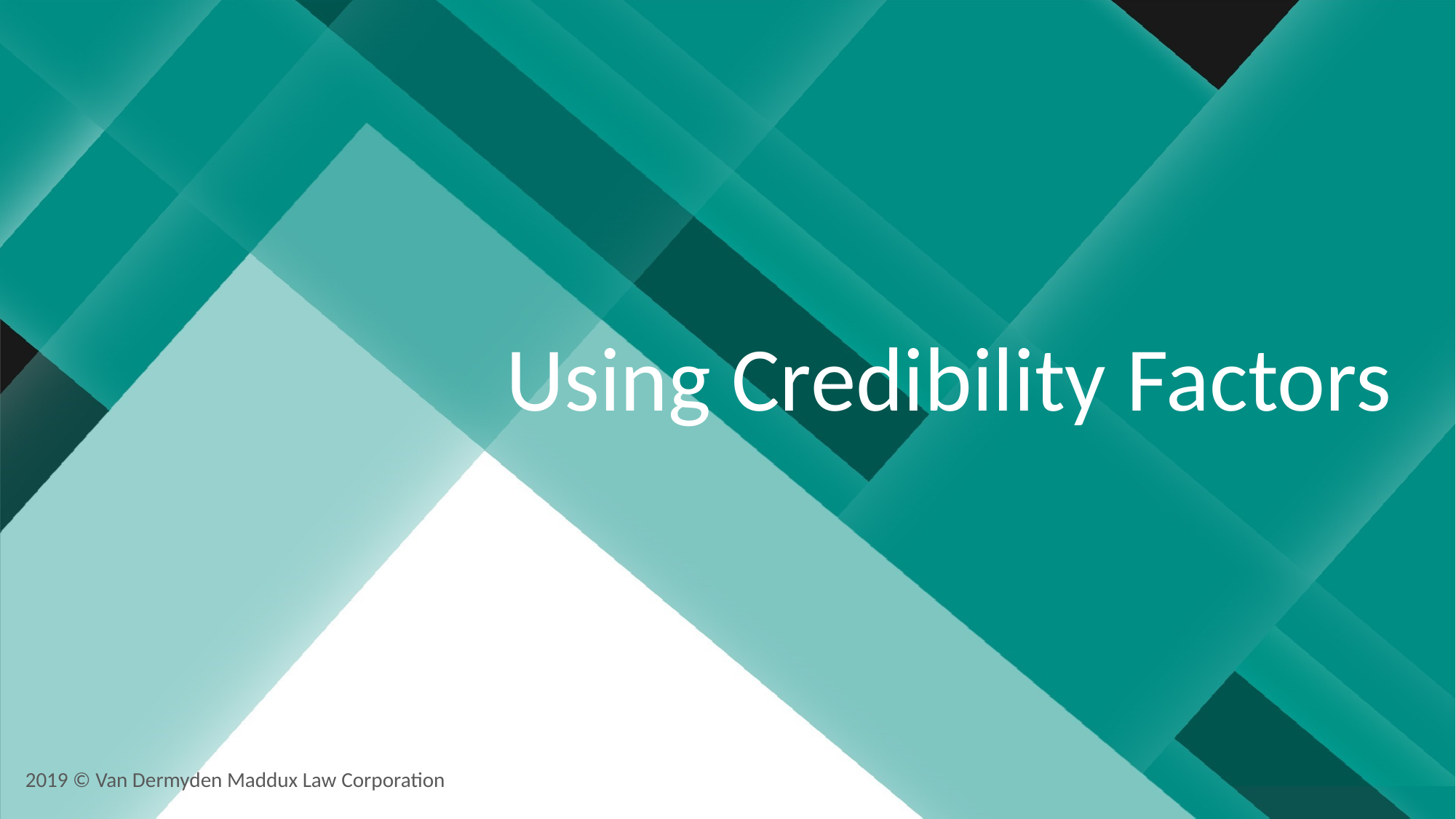

# Using Credibility Factors
2019 © Van Dermyden Maddux Law Corporation